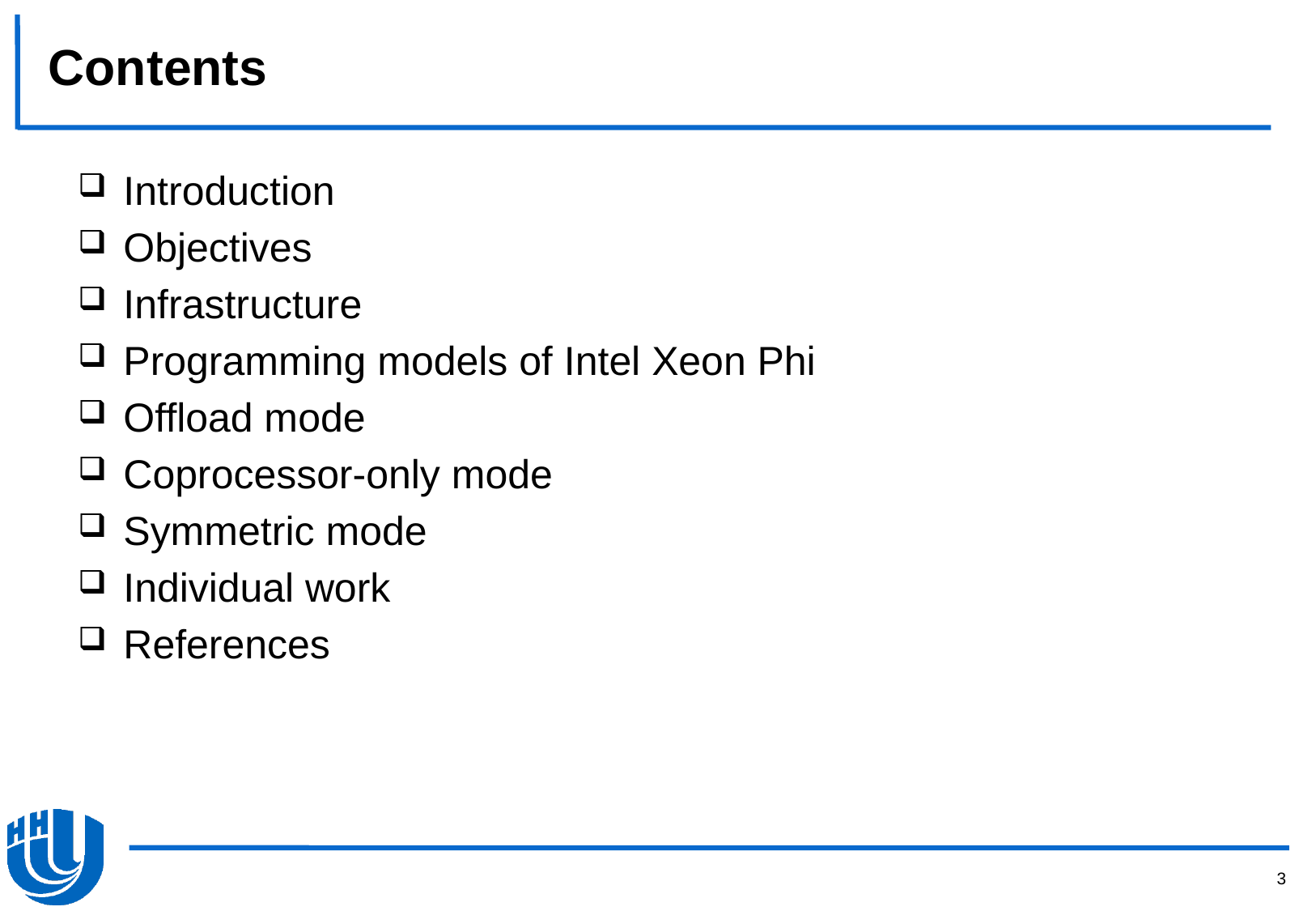

# Contents
Introduction
Objectives
Infrastructure
Programming models of Intel Xeon Phi
Offload mode
Coprocessor-only mode
Symmetric mode
Individual work
References
3